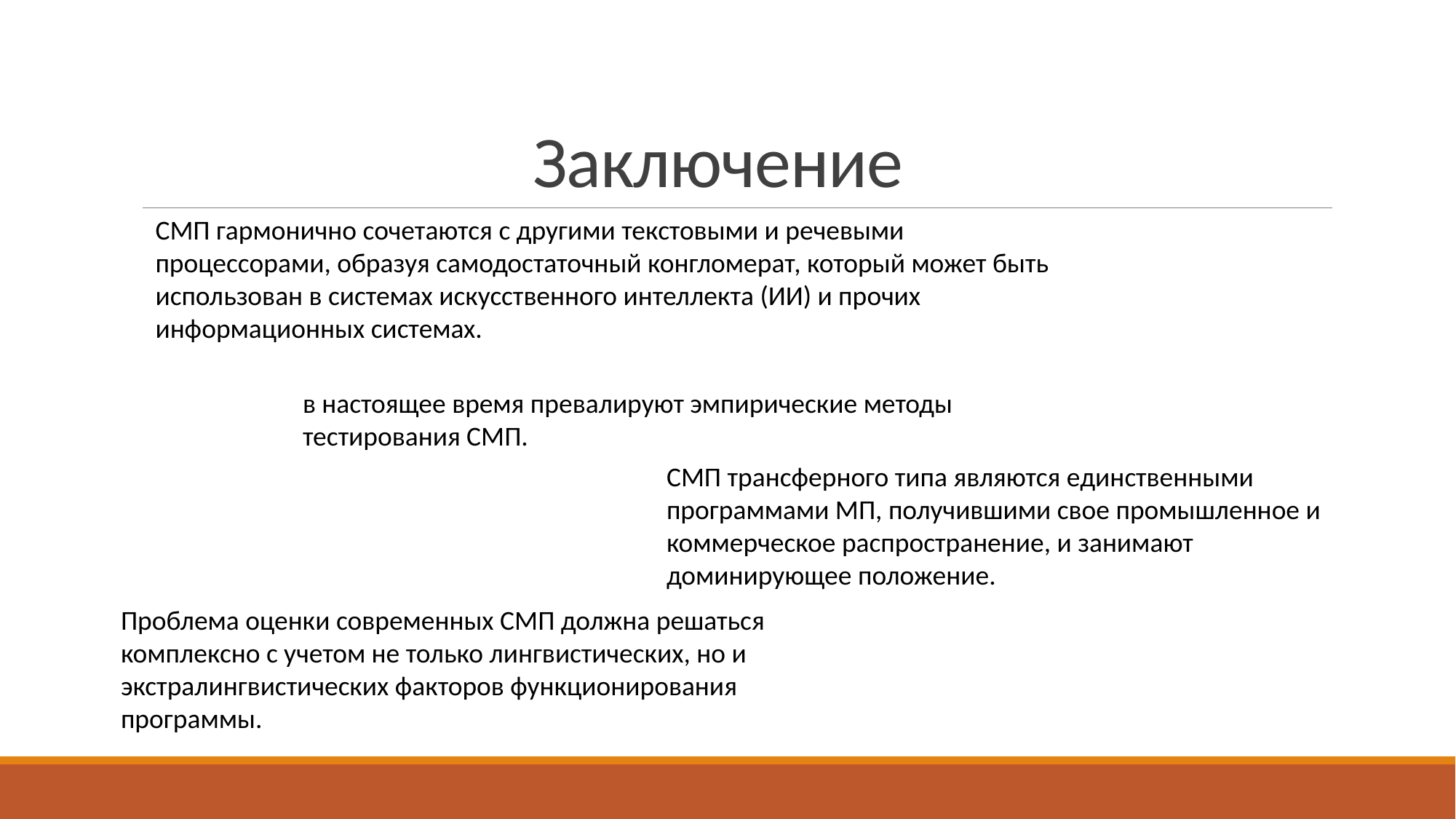

# Заключение
СМП гармонично сочетаются с другими текстовыми и речевыми процессорами, образуя самодостаточный конгломерат, который может быть использован в системах искусственного интеллекта (ИИ) и прочих информационных системах.
в настоящее время превалируют эмпирические методы тестирования СМП.
СМП трансферного типа являются единственными программами МП, получившими свое промышленное и коммерческое распространение, и занимают доминирующее положение.
Проблема оценки современных СМП должна решаться комплексно с учетом не только лингвистических, но и экстралингвистических факторов функционирования программы.